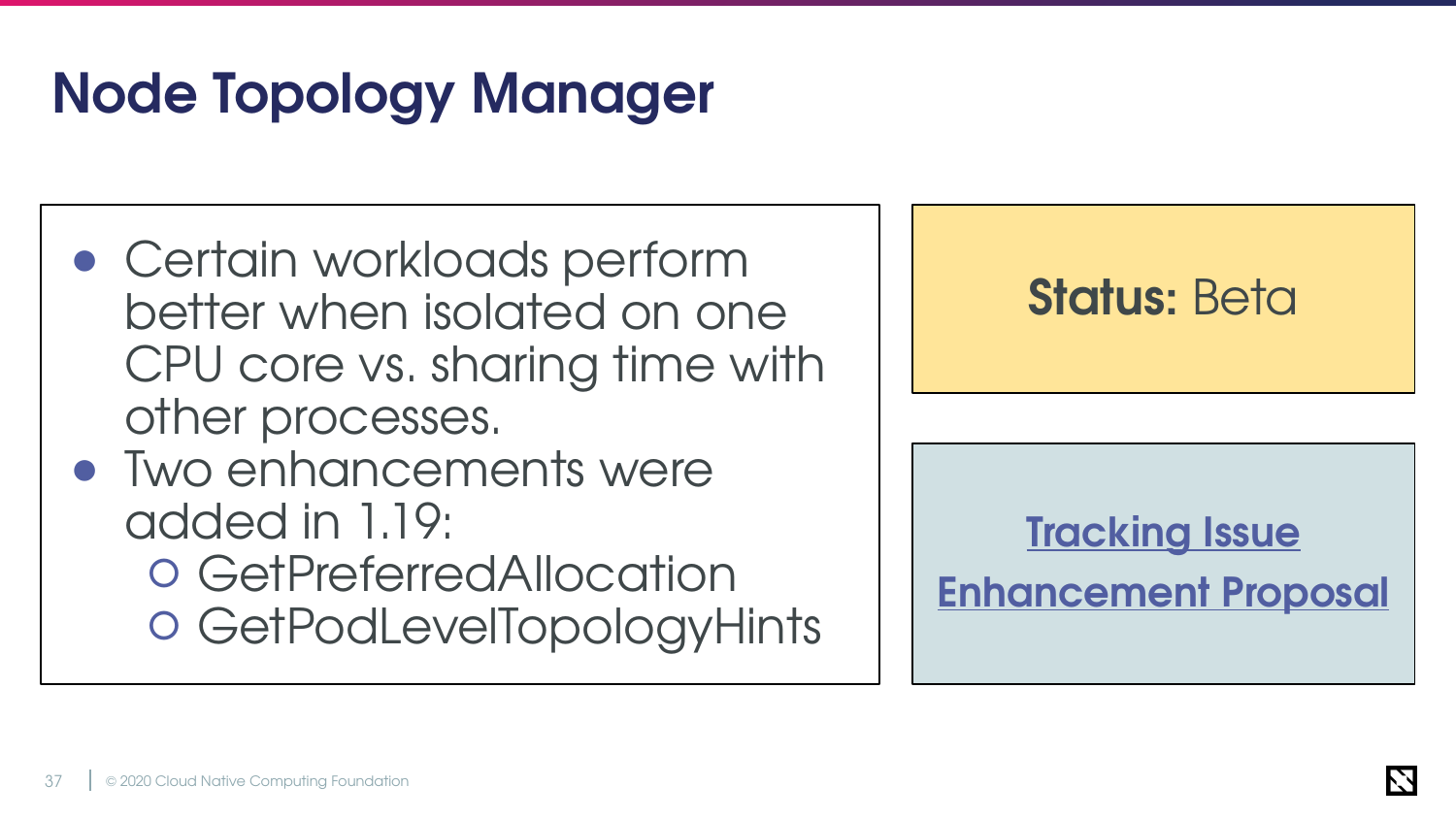

# Node Topology Manager
Certain workloads perform better when isolated on one CPU core vs. sharing time with other processes.
Two enhancements were added in 1.19:
GetPreferredAllocation
GetPodLevelTopologyHints
Status: Beta
Tracking Issue
Enhancement Proposal